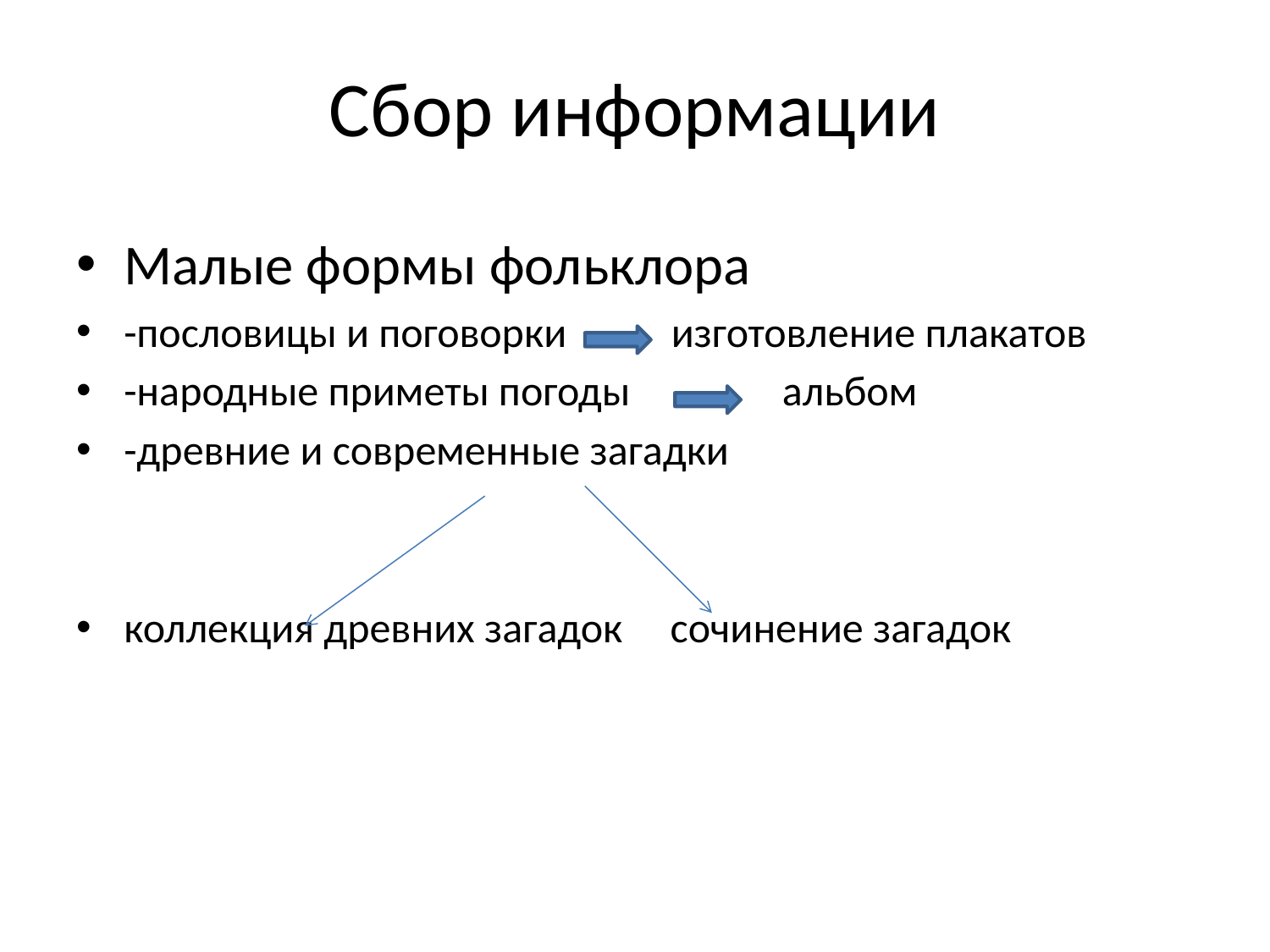

# Сбор информации
Малые формы фольклора
-пословицы и поговорки           изготовление плакатов
-народные приметы погоды                альбом
-древние и современные загадки

коллекция древних загадок     сочинение загадок